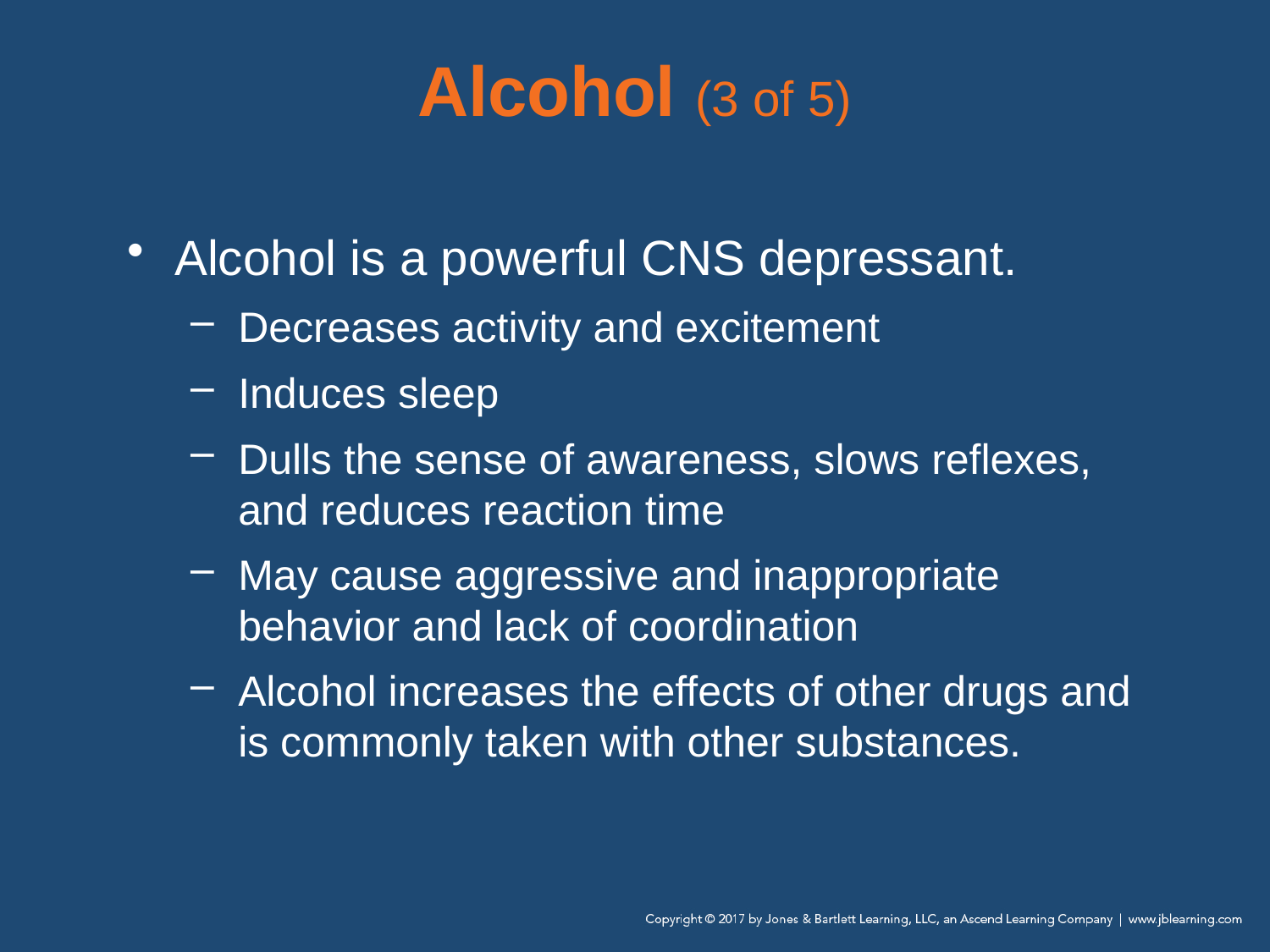

# Alcohol (3 of 5)
Alcohol is a powerful CNS depressant.
Decreases activity and excitement
Induces sleep
Dulls the sense of awareness, slows reflexes, and reduces reaction time
May cause aggressive and inappropriate behavior and lack of coordination
Alcohol increases the effects of other drugs and is commonly taken with other substances.